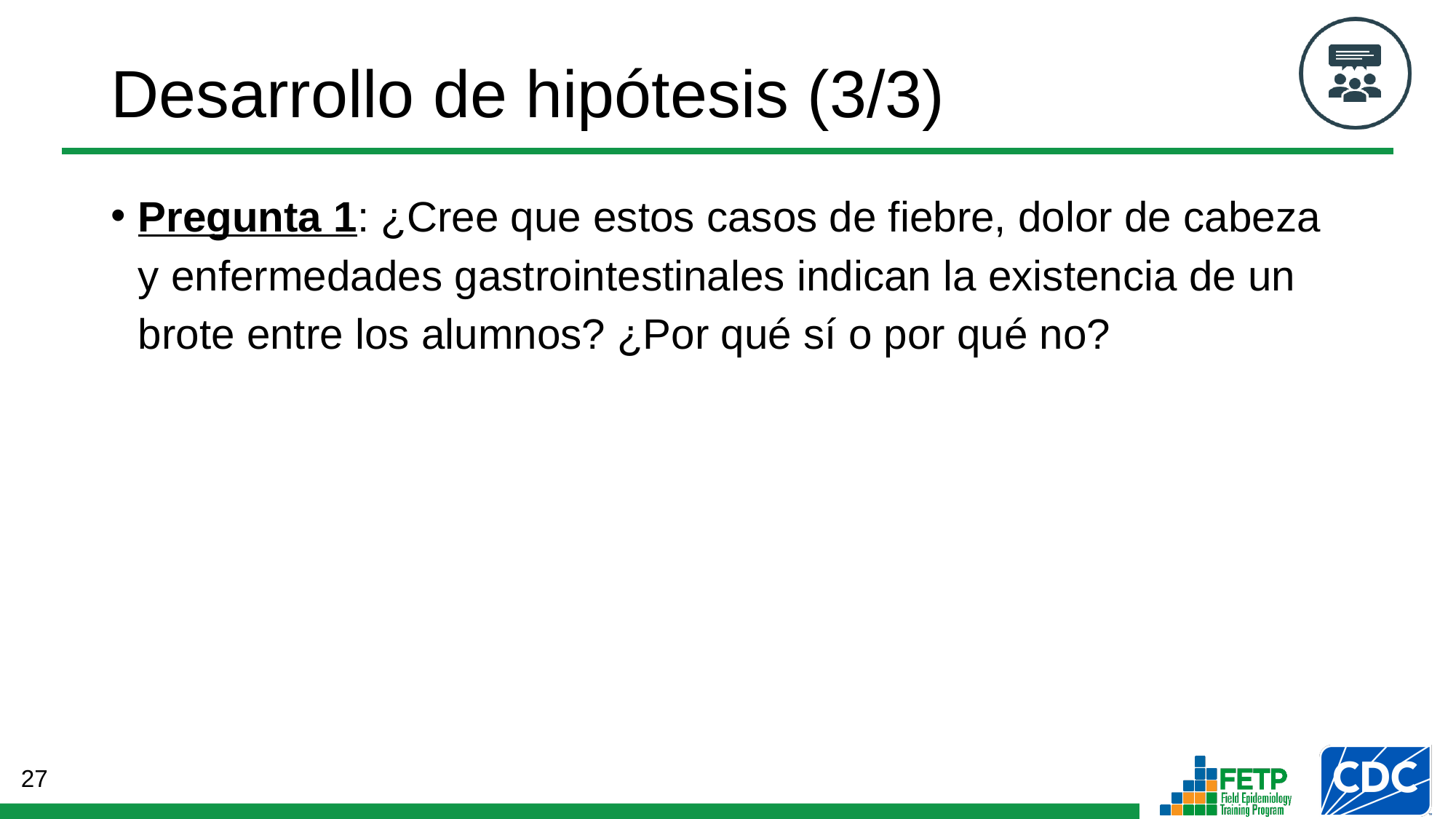

# Desarrollo de hipótesis (3/3)
Pregunta 1: ¿Cree que estos casos de fiebre, dolor de cabeza y enfermedades gastrointestinales indican la existencia de un brote entre los alumnos? ¿Por qué sí o por qué no?